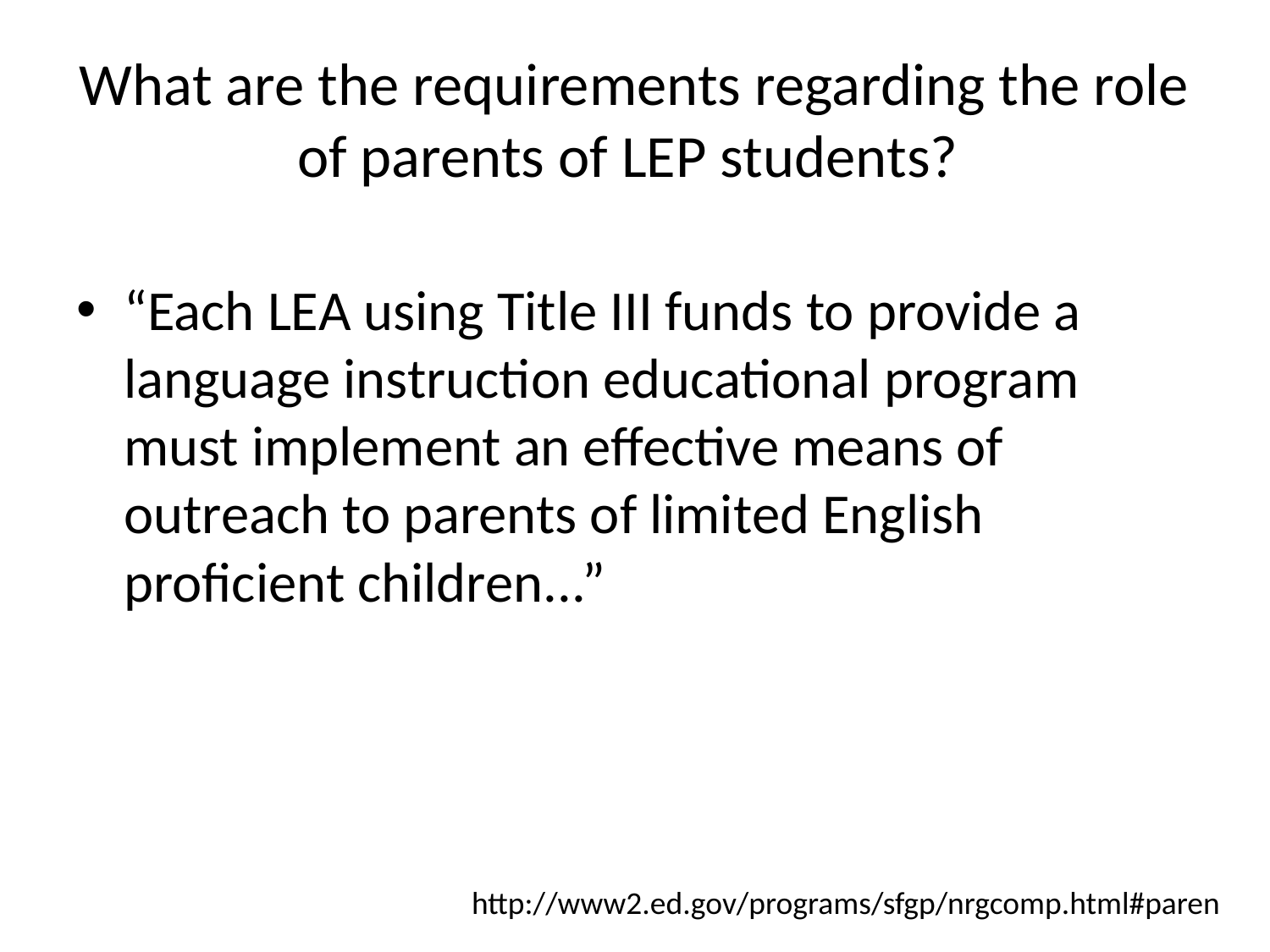

# What are the requirements regarding the role of parents of LEP students?
“Each LEA using Title III funds to provide a language instruction educational program must implement an effective means of outreach to parents of limited English proficient children...”

http://www2.ed.gov/programs/sfgp/nrgcomp.html#paren